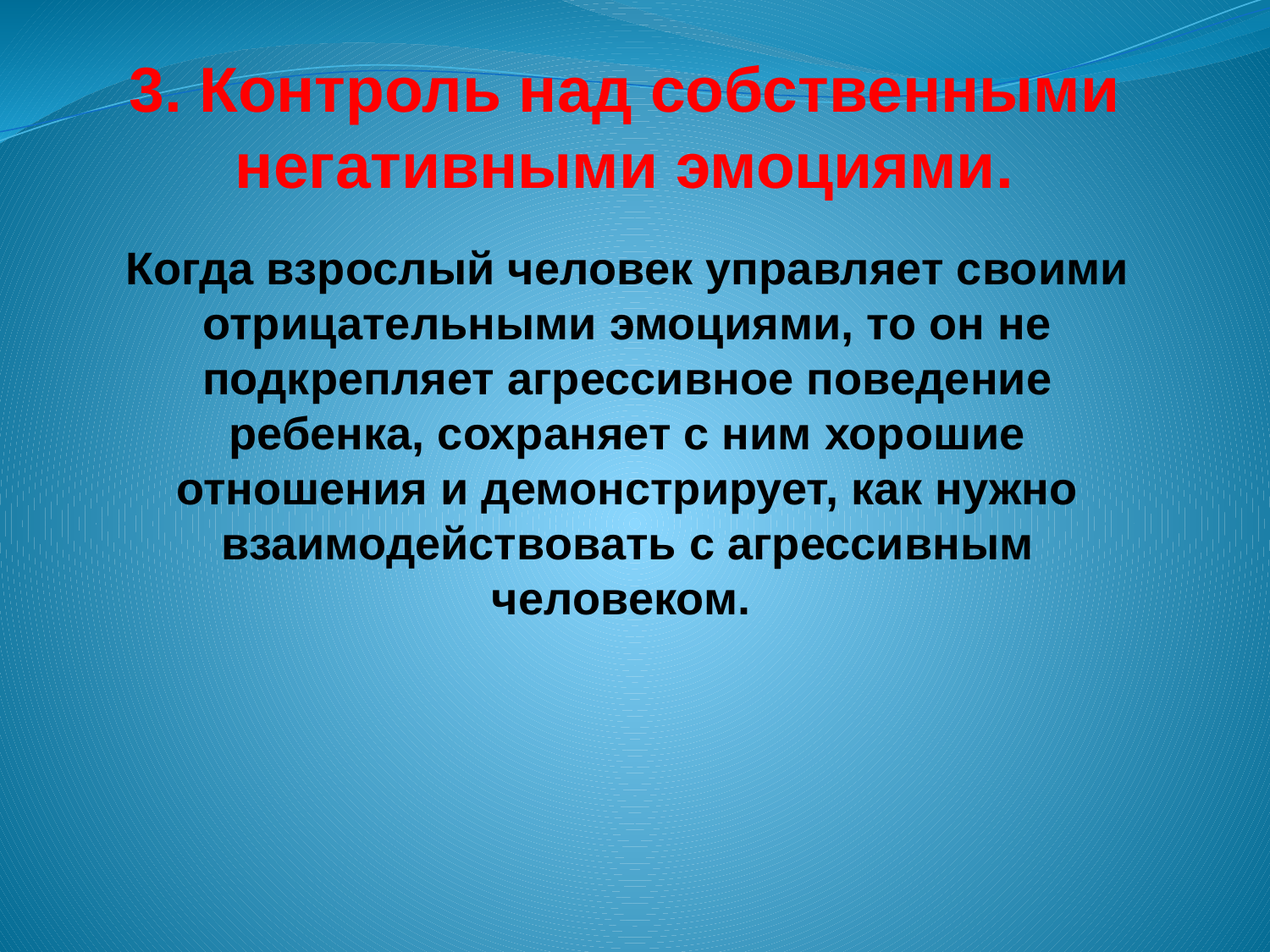

# 3. Контроль над собственными негативными эмоциями.
   Когда взрослый человек управляет своими отрицательными эмоциями, то он не подкрепляет агрессивное поведение ребенка, сохраняет с ним хорошие отношения и демонстрирует, как нужно взаимодействовать с агрессивным человеком.